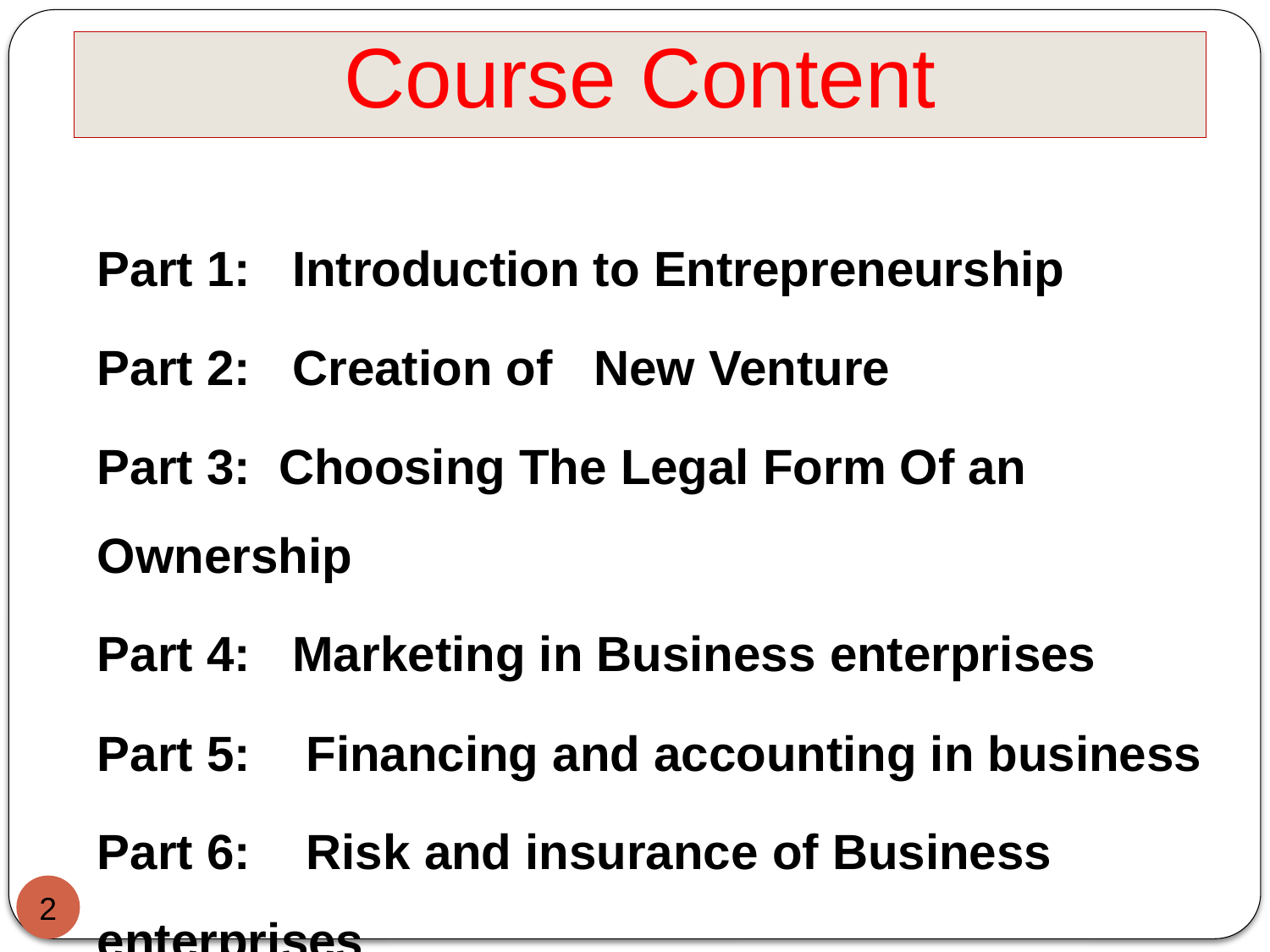

# Course Content
Part 1:   Introduction to Entrepreneurship
Part 2:   Creation of   New Venture
Part 3:  Choosing The Legal Form Of an Ownership
Part 4:   Marketing in Business enterprises
Part 5:    Financing and accounting in business
Part 6:    Risk and insurance of Business enterprises
2